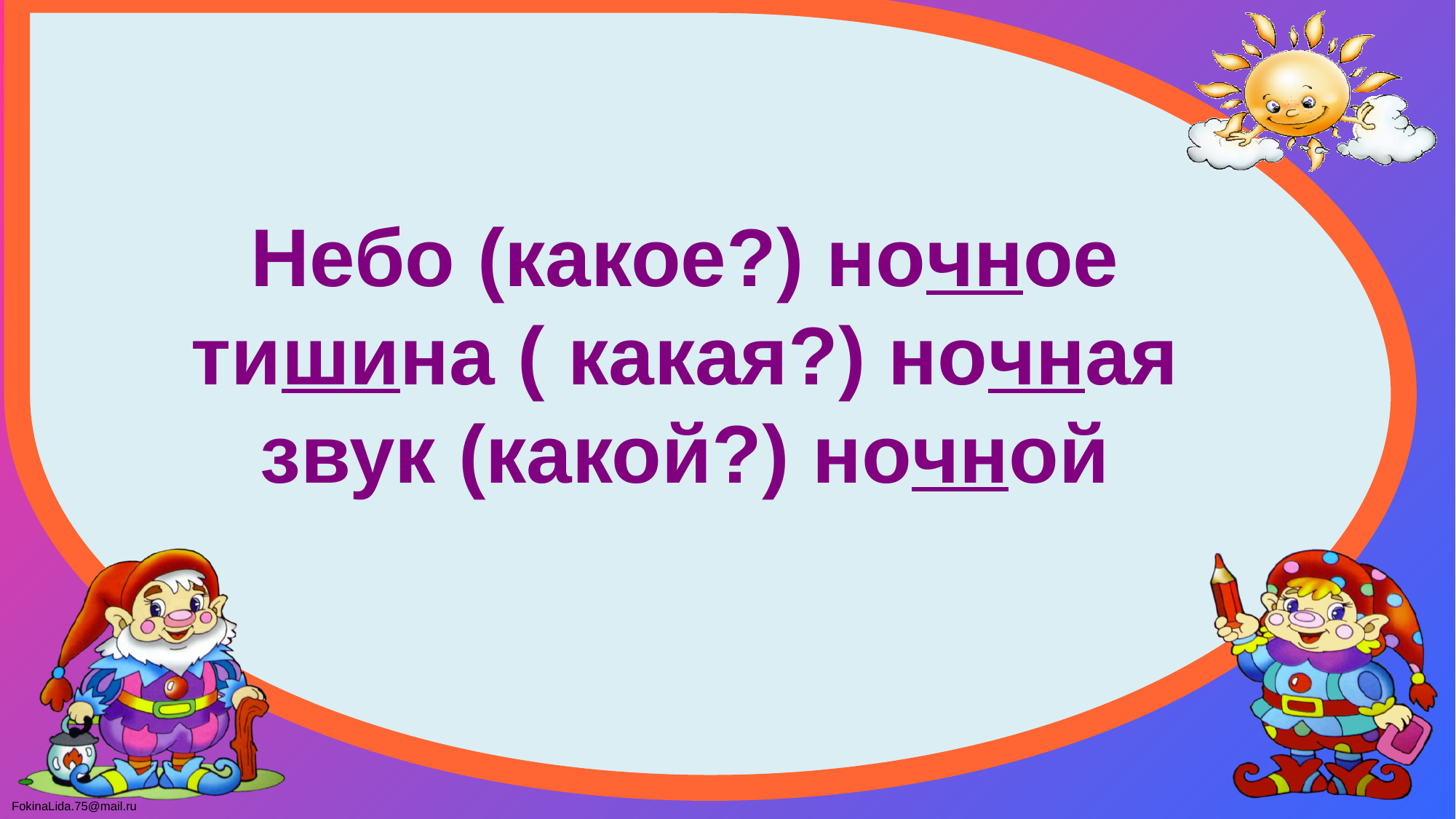

# Небо (какое?) ночное тишина ( какая?) ночная звук (какой?) ночной